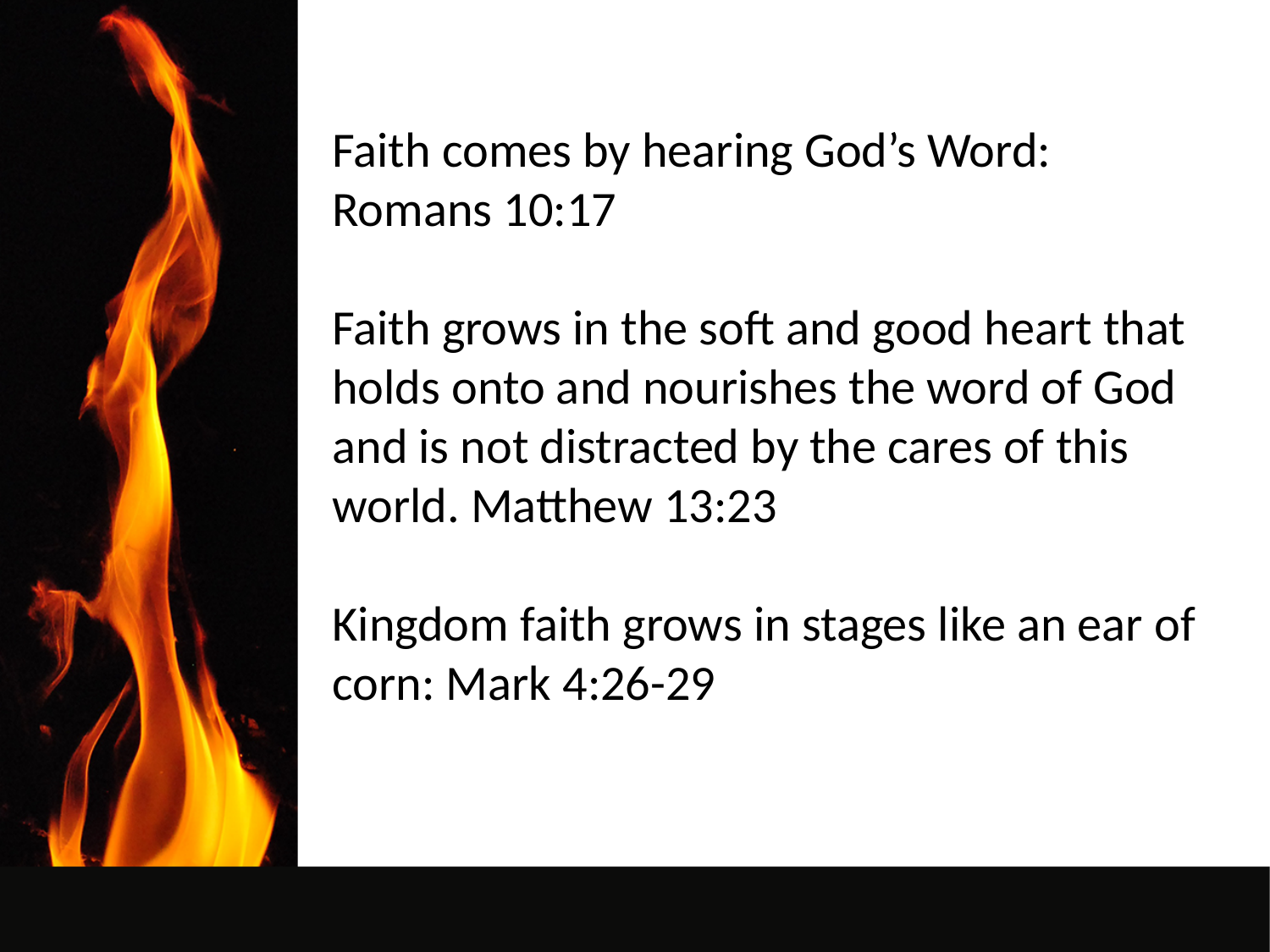

Faith comes by hearing God’s Word:
Romans 10:17
Faith grows in the soft and good heart that holds onto and nourishes the word of God and is not distracted by the cares of this world. Matthew 13:23
Kingdom faith grows in stages like an ear of corn: Mark 4:26-29